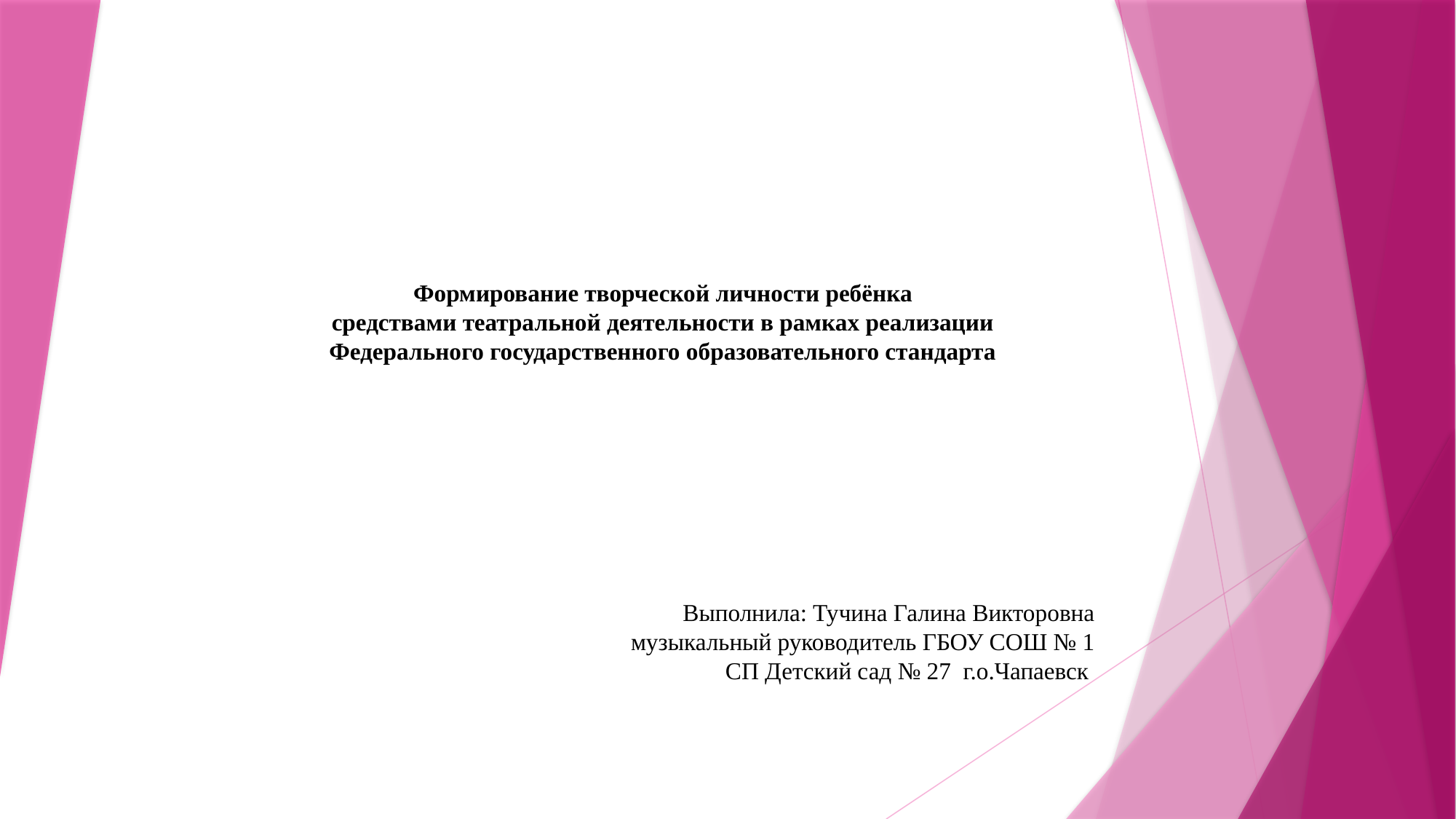

Формирование творческой личности ребёнка
средствами театральной деятельности в рамках реализации
Федерального государственного образовательного стандарта

Выполнила: Тучина Галина Викторовна
музыкальный руководитель ГБОУ СОШ № 1
СП Детский сад № 27  г.о.Чапаевск